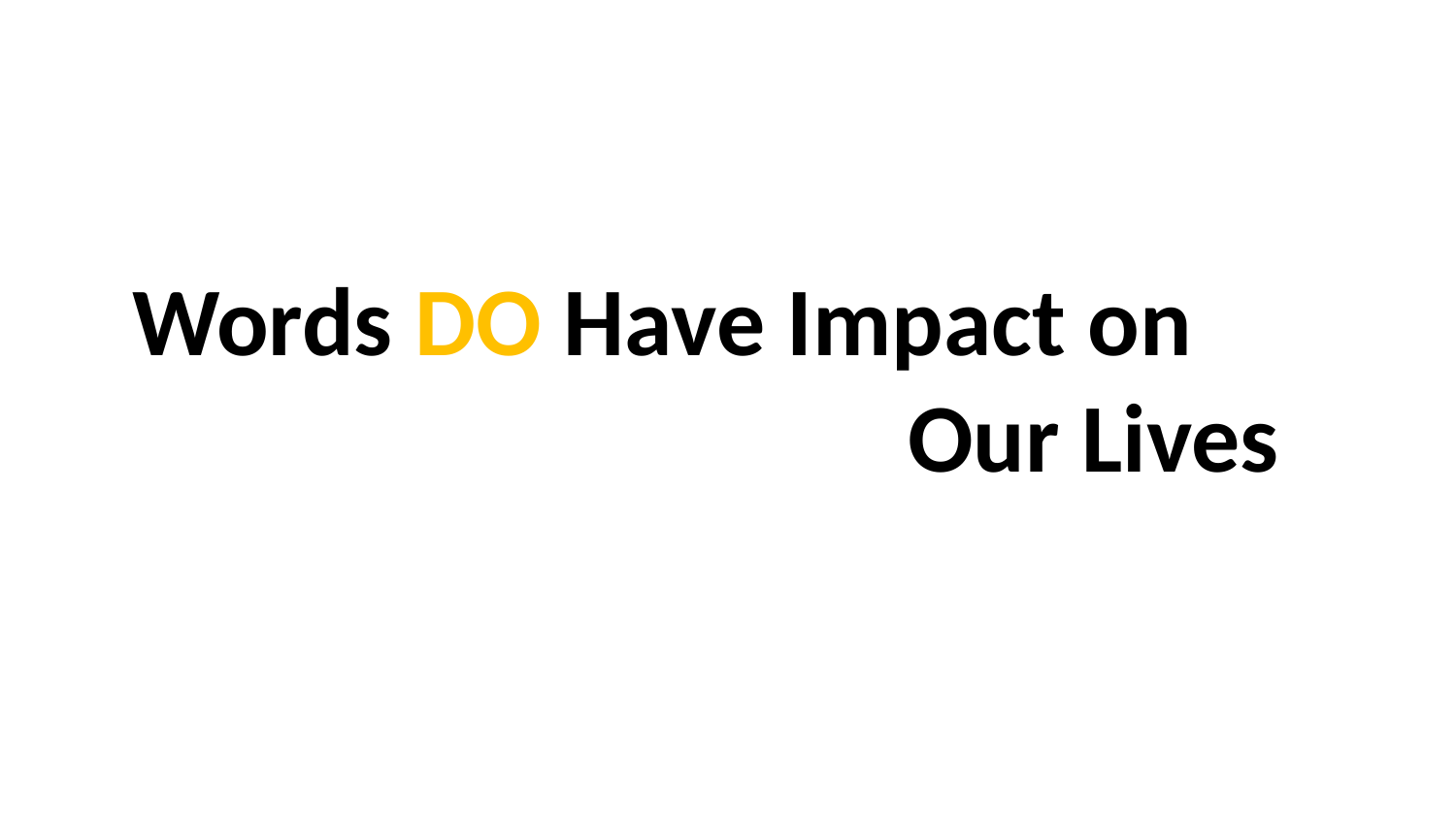

Words DO Have Impact on                                      Our Lives